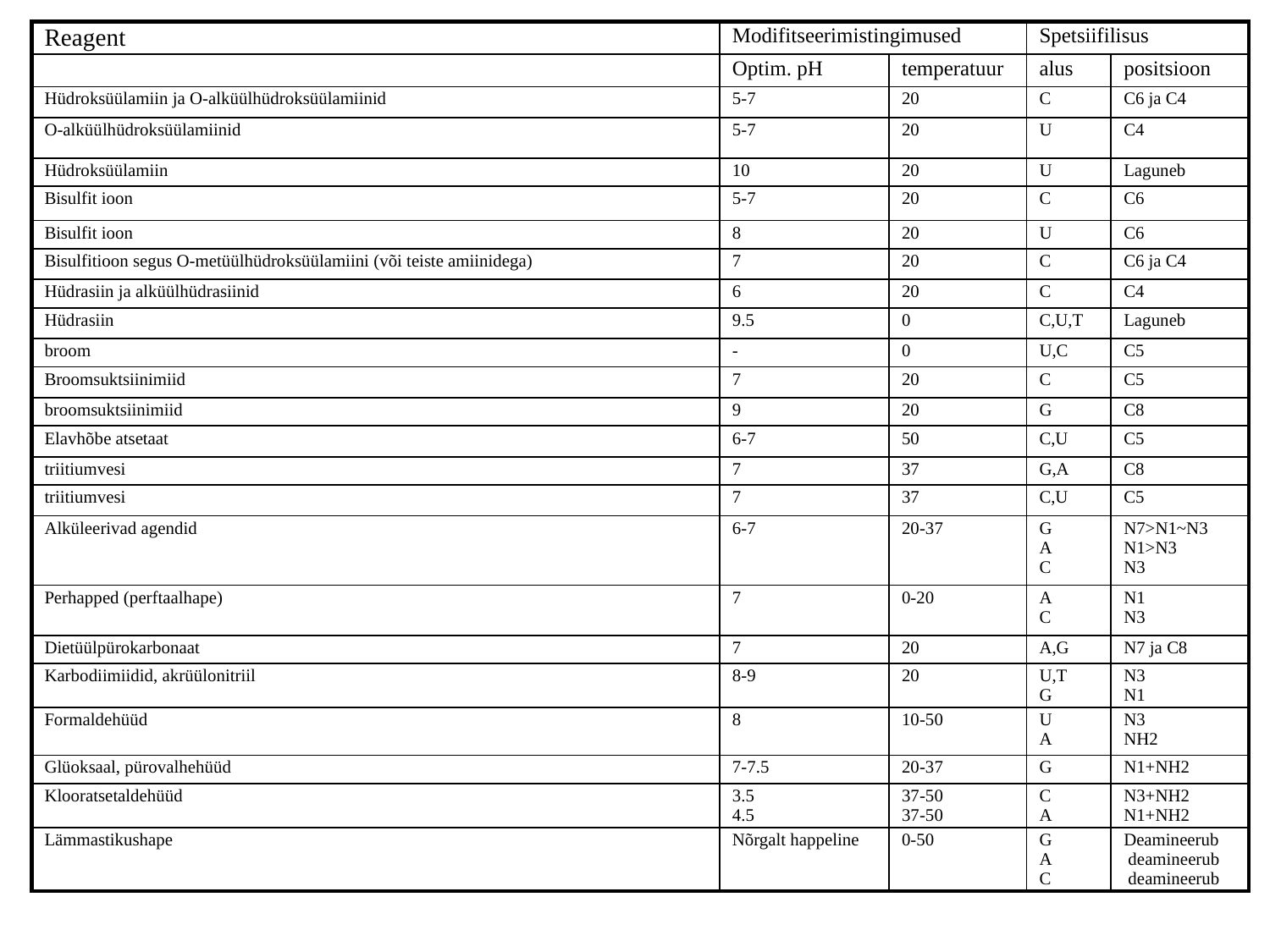

| Reagent | Modifitseerimistingimused |  | Spetsiifilisus |  |
| --- | --- | --- | --- | --- |
|  | Optim. pH | temperatuur | alus | positsioon |
| Hüdroksüülamiin ja O-alküülhüdroksüülamiinid | 5-7 | 20 | C | C6 ja C4 |
| O-alküülhüdroksüülamiinid | 5-7 | 20 | U | C4 |
| Hüdroksüülamiin | 10 | 20 | U | Laguneb |
| Bisulfit ioon | 5-7 | 20 | C | C6 |
| Bisulfit ioon | 8 | 20 | U | C6 |
| Bisulfitioon segus O-metüülhüdroksüülamiini (või teiste amiinidega) | 7 | 20 | C | C6 ja C4 |
| Hüdrasiin ja alküülhüdrasiinid | 6 | 20 | C | C4 |
| Hüdrasiin | 9.5 | 0 | C,U,T | Laguneb |
| broom | - | 0 | U,C | C5 |
| Broomsuktsiinimiid | 7 | 20 | C | C5 |
| broomsuktsiinimiid | 9 | 20 | G | C8 |
| Elavhõbe atsetaat | 6-7 | 50 | C,U | C5 |
| triitiumvesi | 7 | 37 | G,A | C8 |
| triitiumvesi | 7 | 37 | C,U | C5 |
| Alküleerivad agendid | 6-7 | 20-37 | G A C | N7>N1~N3 N1>N3 N3 |
| Perhapped (perftaalhape) | 7 | 0-20 | A C | N1 N3 |
| Dietüülpürokarbonaat | 7 | 20 | A,G | N7 ja C8 |
| Karbodiimiidid, akrüülonitriil | 8-9 | 20 | U,T G | N3 N1 |
| Formaldehüüd | 8 | 10-50 | U A | N3 NH2 |
| Glüoksaal, pürovalhehüüd | 7-7.5 | 20-37 | G | N1+NH2 |
| Klooratsetaldehüüd | 3.5 4.5 | 37-50 37-50 | C A | N3+NH2 N1+NH2 |
| Lämmastikushape | Nõrgalt happeline | 0-50 | G A C | Deamineerub deamineerub deamineerub |

Tabel